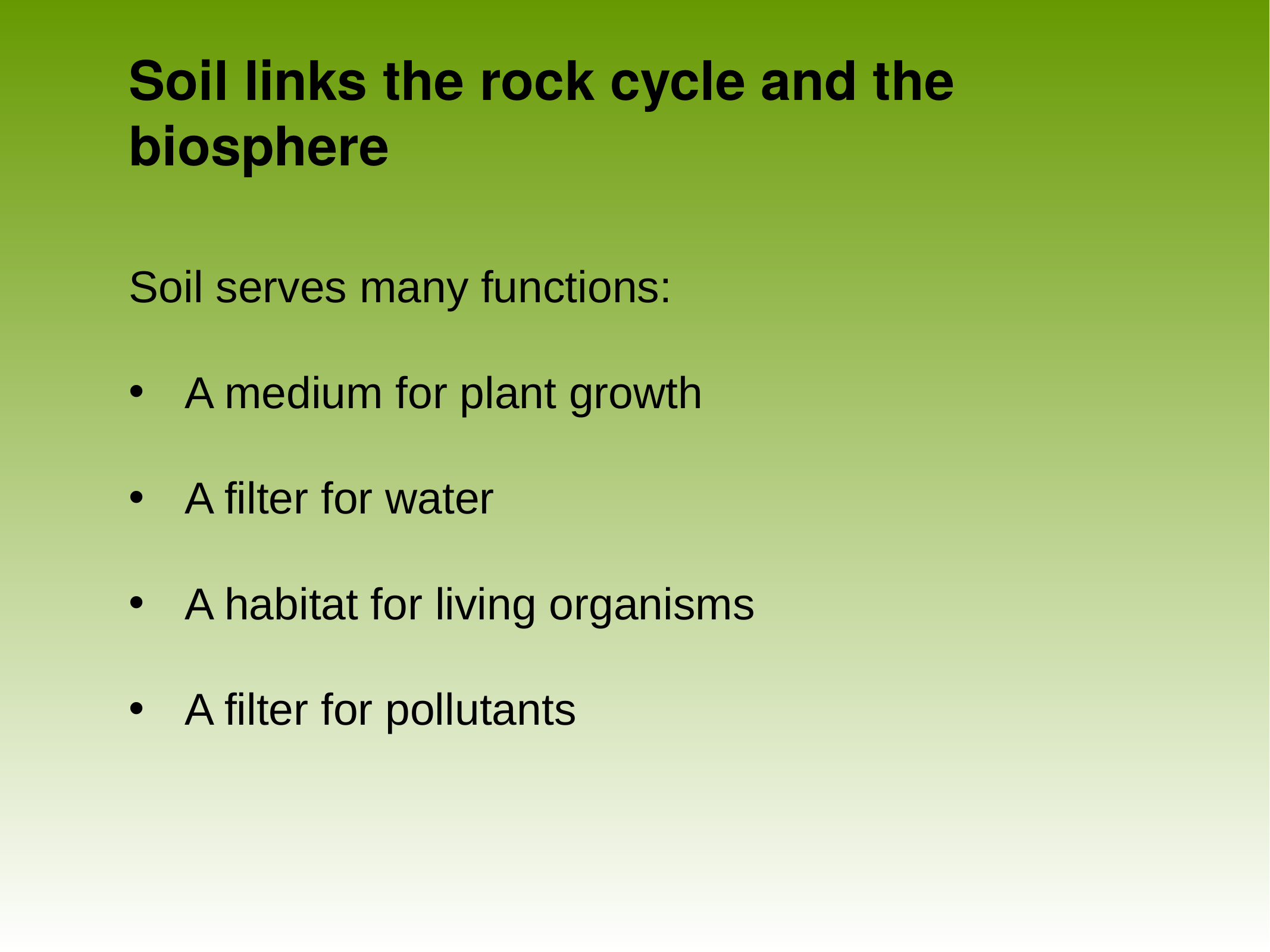

# Soil links the rock cycle and the biosphere
Soil serves many functions:
A medium for plant growth
A filter for water
A habitat for living organisms
A filter for pollutants